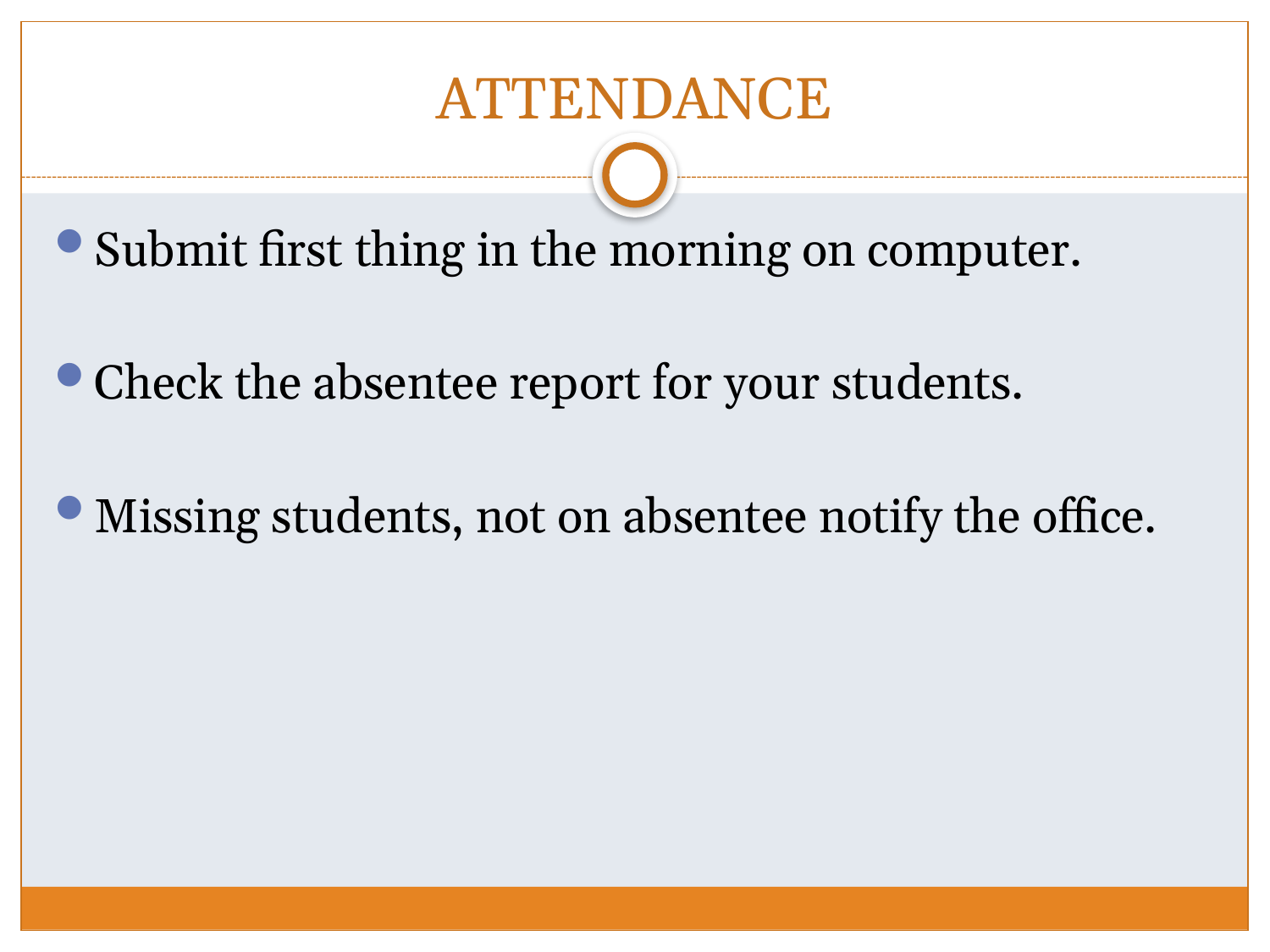

# ATTENDANCE
Submit first thing in the morning on computer.

Check the absentee report for your students.

Missing students, not on absentee notify the office.